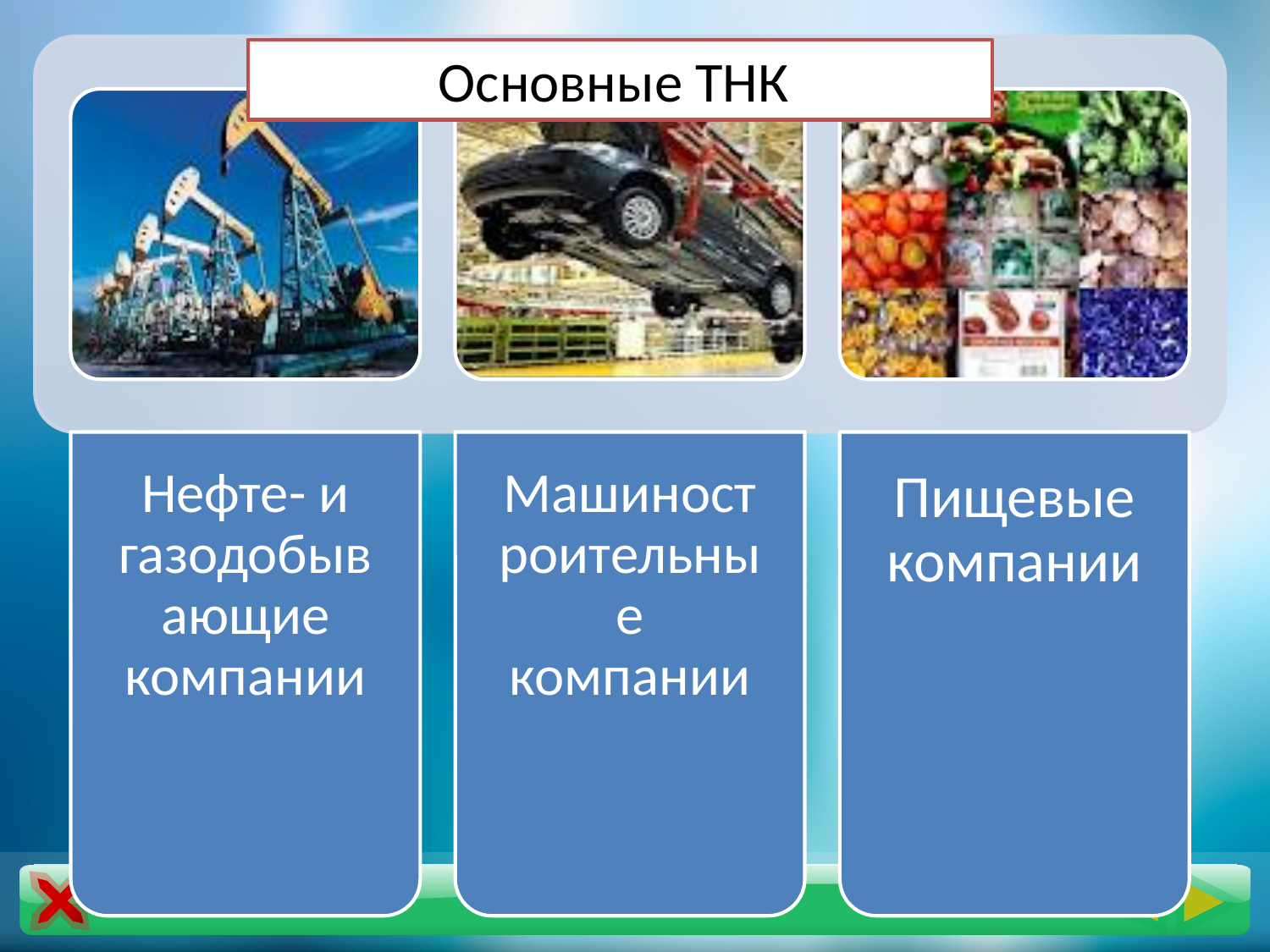

Нефте- и газодобывающие компании
Машиностроительные компании
Пищевые компании
Основные ТНК